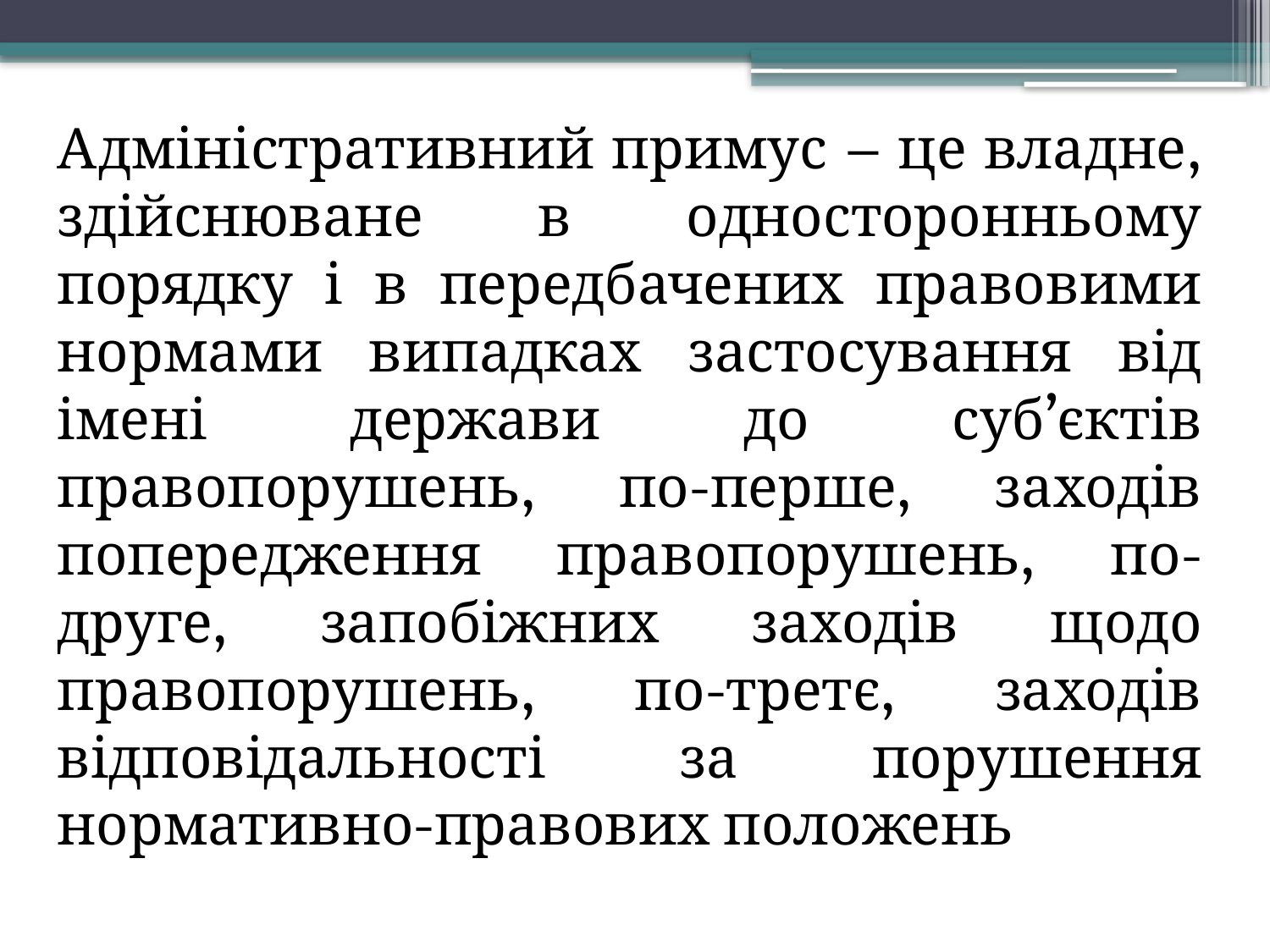

Адміністративний примус – це владне, здійснюване в односторонньому порядку і в передбачених правовими нормами випадках застосування від імені держави до суб’єктів правопорушень, по-перше, заходів попередження правопорушень, по-друге, запобіжних заходів щодо правопорушень, по-третє, заходів відповідальності за порушення нормативно-правових положень